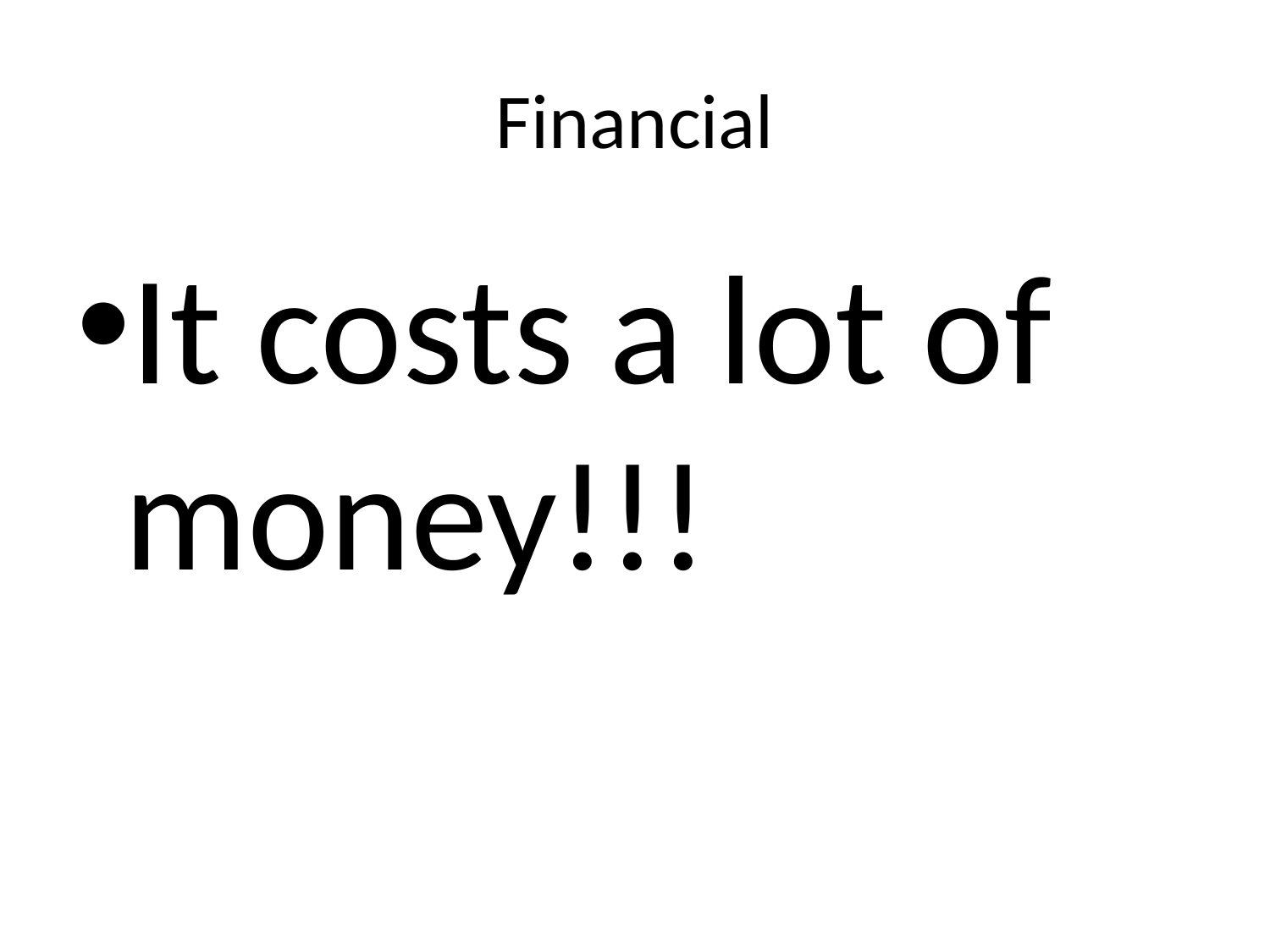

# Financial
It costs a lot of money!!!